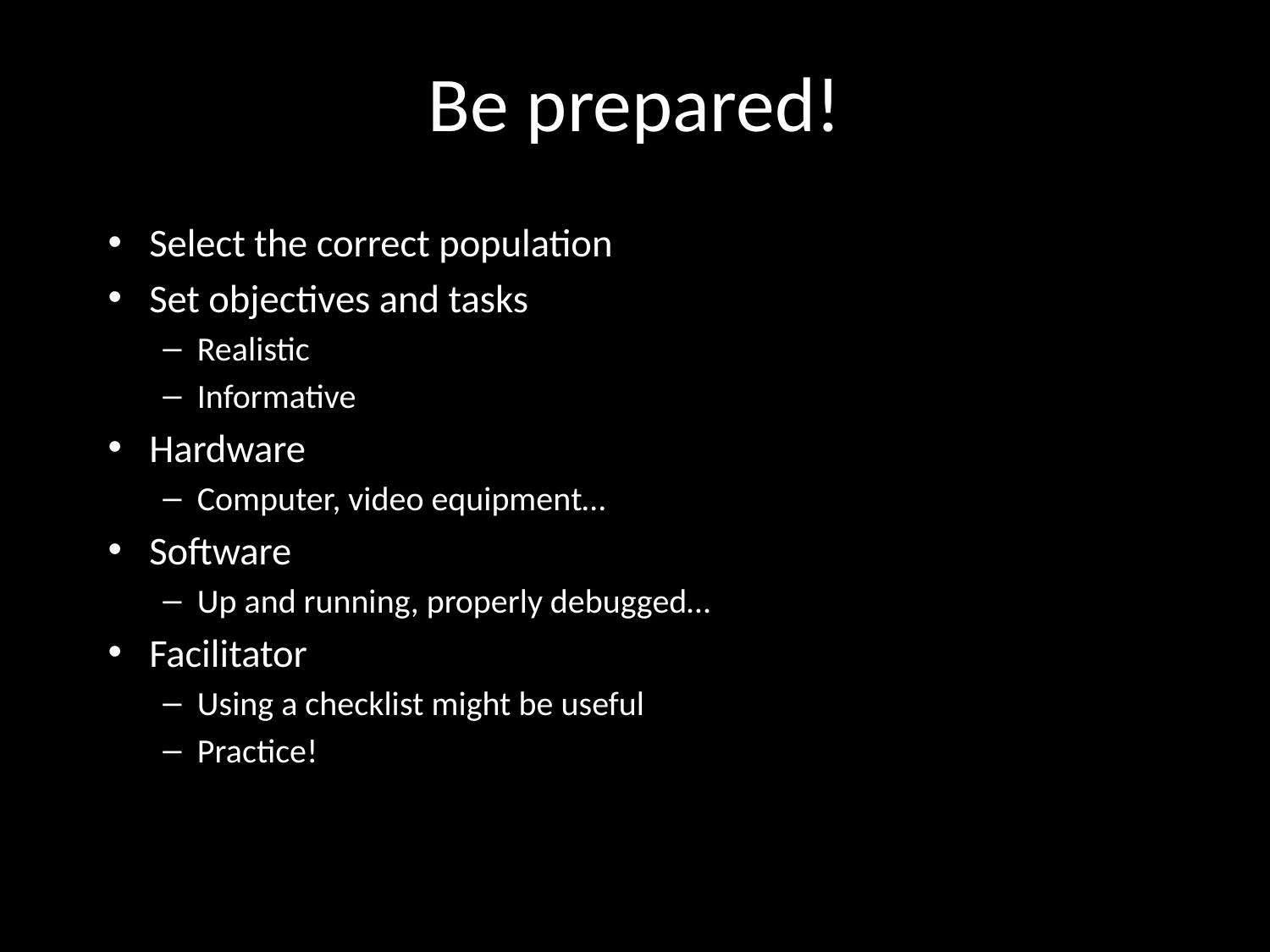

# Be prepared!
Select the correct population
Set objectives and tasks
Realistic
Informative
Hardware
Computer, video equipment…
Software
Up and running, properly debugged…
Facilitator
Using a checklist might be useful
Practice!